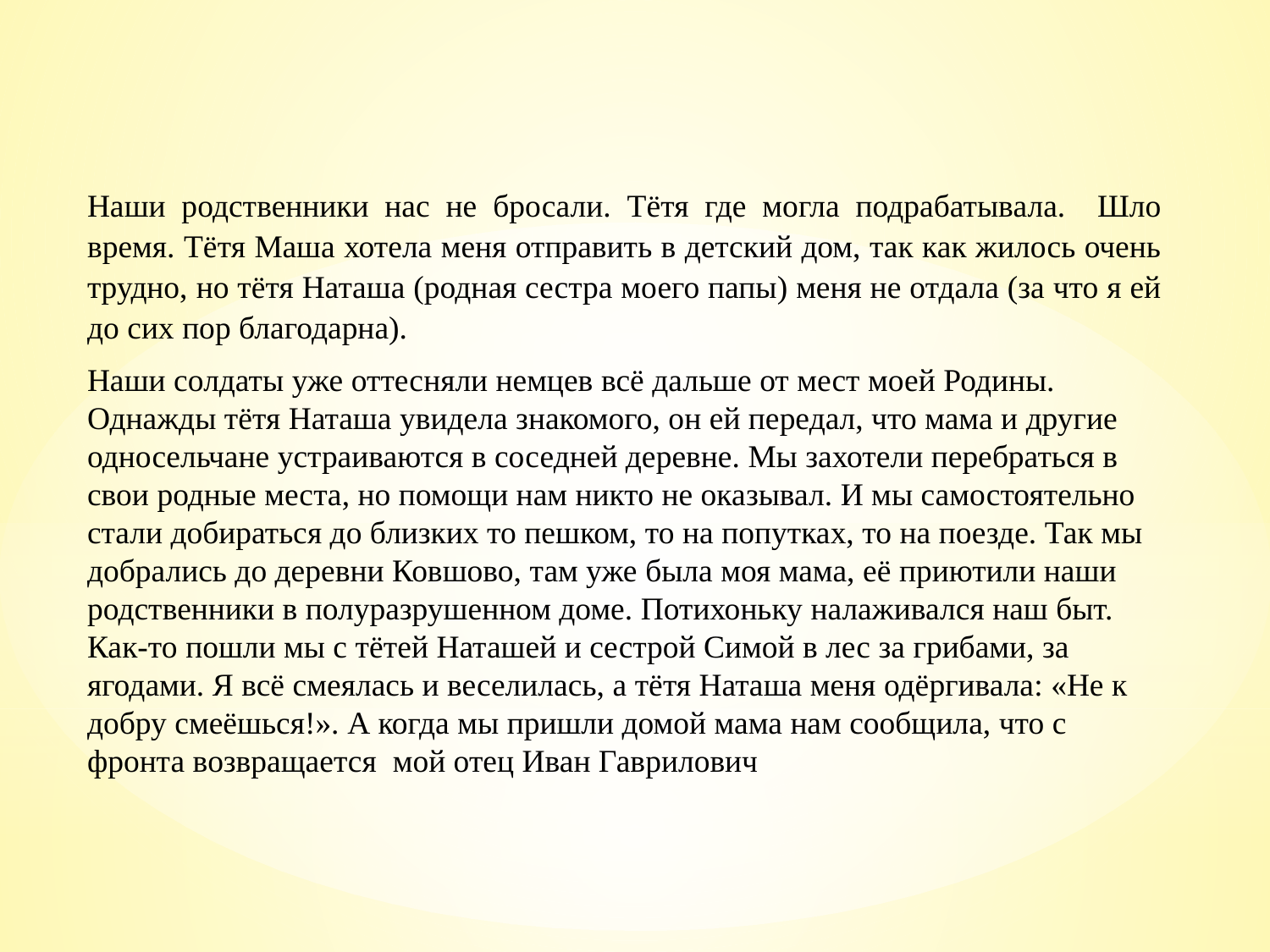

Наши родственники нас не бросали. Тётя где могла подрабатывала.  Шло время. Тётя Маша хотела меня отправить в детский дом, так как жилось очень трудно, но тётя Наташа (родная сестра моего папы) меня не отдала (за что я ей до сих пор благодарна).
Наши солдаты уже оттесняли немцев всё дальше от мест моей Родины. Однажды тётя Наташа увидела знакомого, он ей передал, что мама и другие односельчане устраиваются в соседней деревне. Мы захотели перебраться в свои родные места, но помощи нам никто не оказывал. И мы самостоятельно стали добираться до близких то пешком, то на попутках, то на поезде. Так мы добрались до деревни Ковшово, там уже была моя мама, её приютили наши родственники в полуразрушенном доме. Потихоньку налаживался наш быт. Как-то пошли мы с тётей Наташей и сестрой Симой в лес за грибами, за ягодами. Я всё смеялась и веселилась, а тётя Наташа меня одёргивала: «Не к добру смеёшься!». А когда мы пришли домой мама нам сообщила, что с фронта возвращается  мой отец Иван Гаврилович